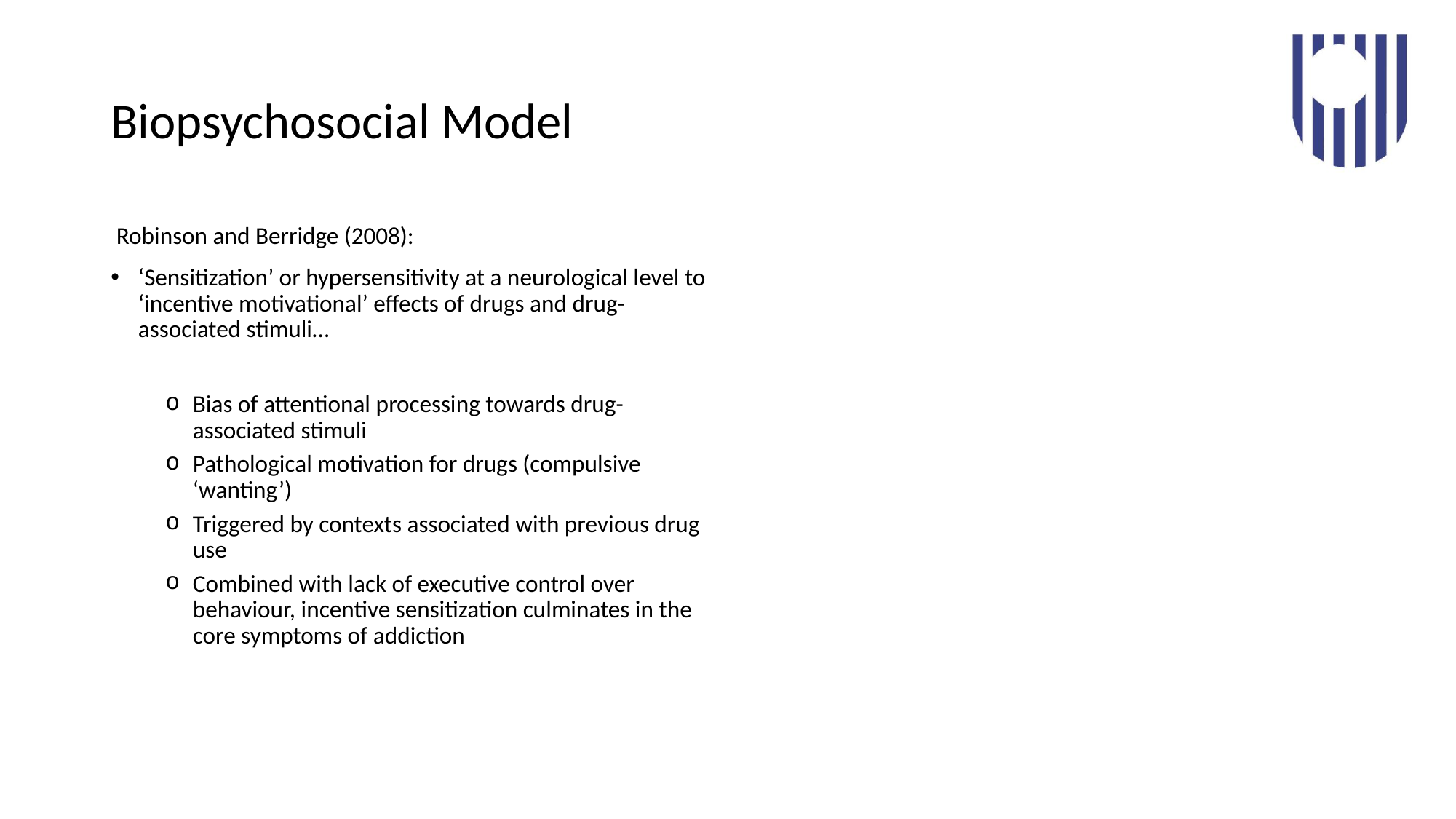

# Biopsychosocial Model

 Robinson and Berridge (2008):
‘Sensitization’ or hypersensitivity at a neurological level to ‘incentive motivational’ effects of drugs and drug-associated stimuli…

Bias of attentional processing towards drug-associated stimuli
Pathological motivation for drugs (compulsive ‘wanting’)
Triggered by contexts associated with previous drug use
Combined with lack of executive control over behaviour, incentive sensitization culminates in the core symptoms of addiction